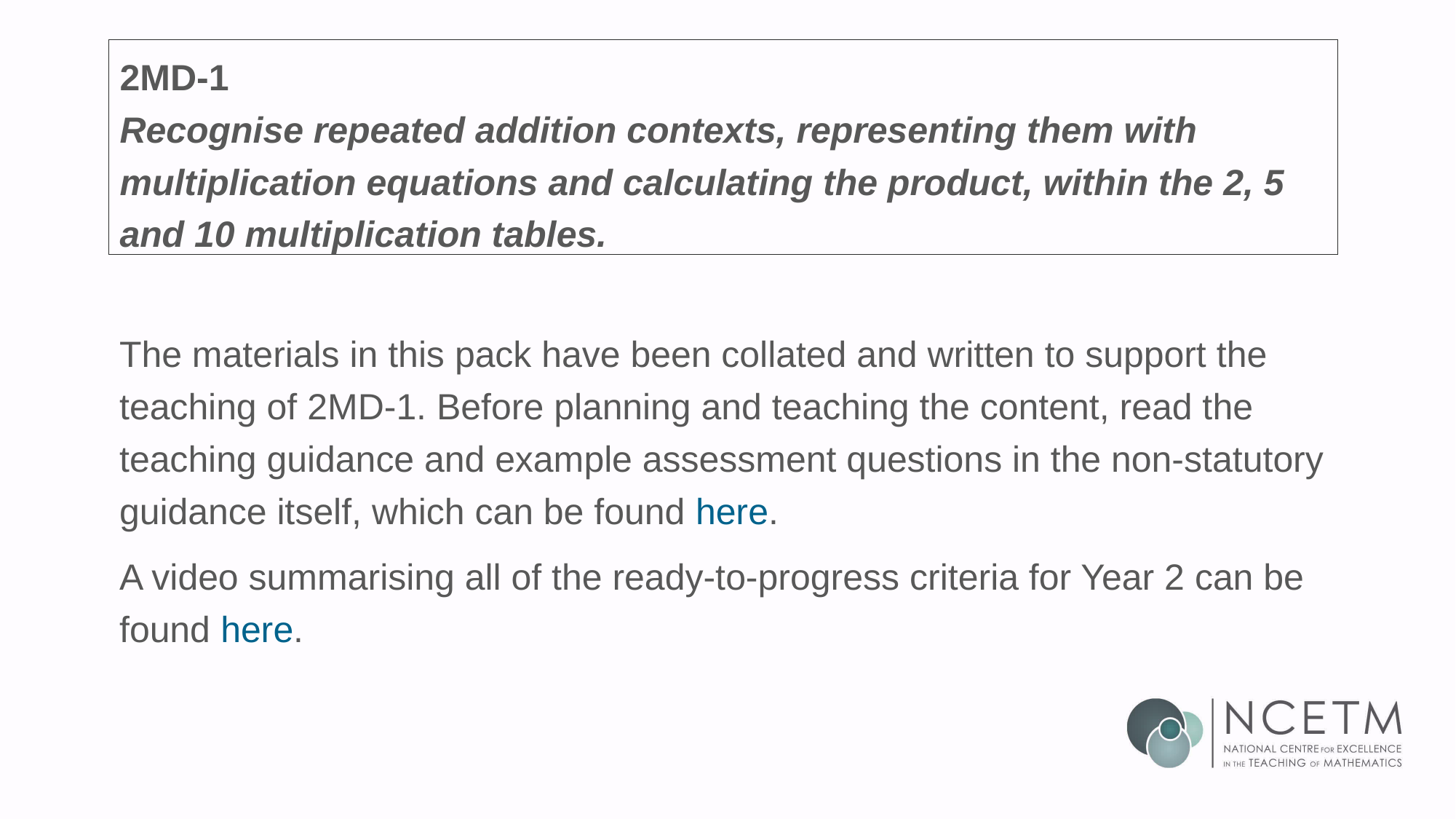

# 2MD-1 Recognise repeated addition contexts, representing them with multiplication equations and calculating the product, within the 2, 5 and 10 multiplication tables.
The materials in this pack have been collated and written to support the teaching of 2MD-1. Before planning and teaching the content, read the teaching guidance and example assessment questions in the non-statutory guidance itself, which can be found here.
A video summarising all of the ready-to-progress criteria for Year 2 can be found here.